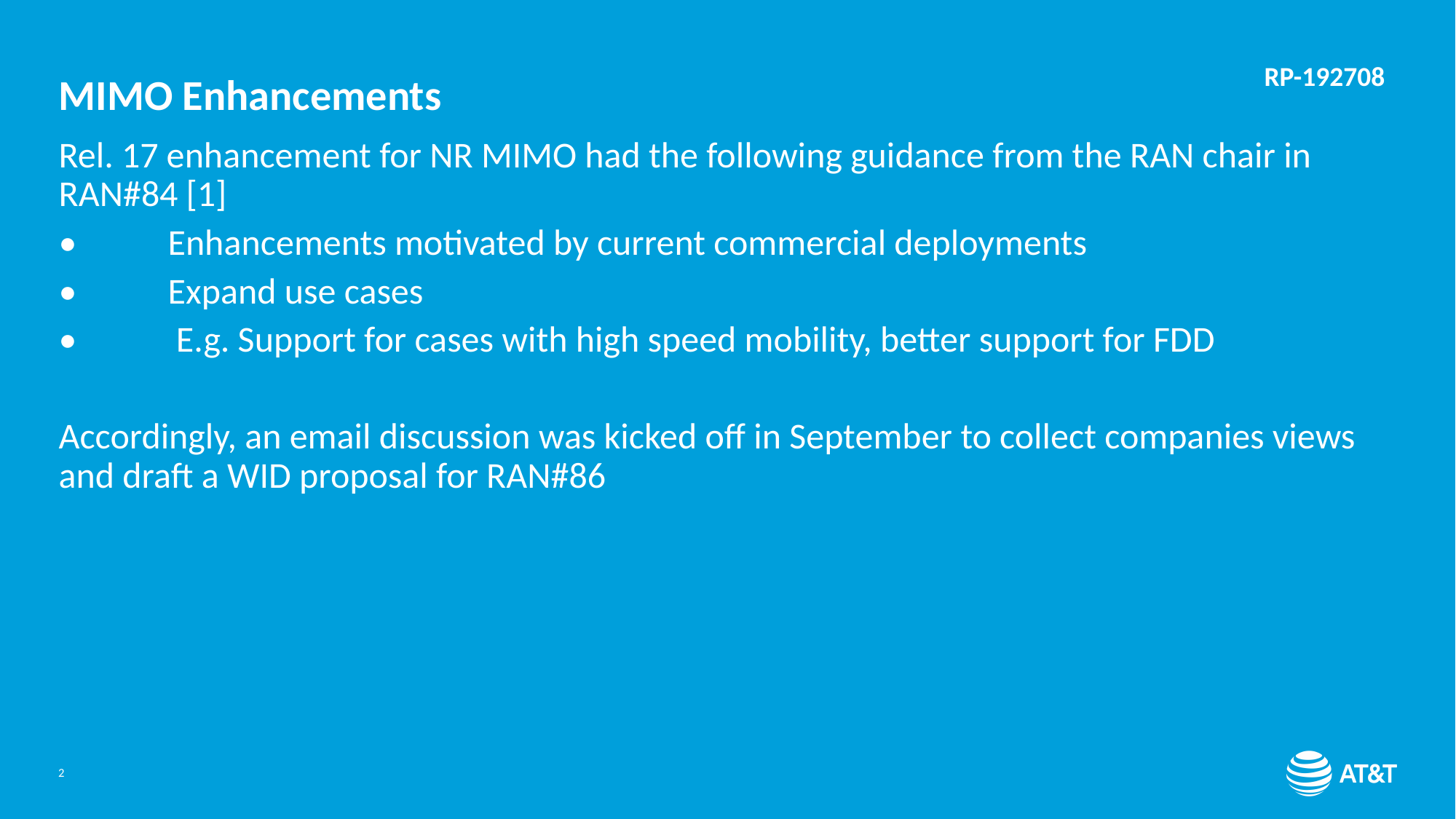

RP-192708
# MIMO Enhancements
Rel. 17 enhancement for NR MIMO had the following guidance from the RAN chair in RAN#84 [1]
•	Enhancements motivated by current commercial deployments
•	Expand use cases
•	 E.g. Support for cases with high speed mobility, better support for FDD

Accordingly, an email discussion was kicked off in September to collect companies views and draft a WID proposal for RAN#86
2